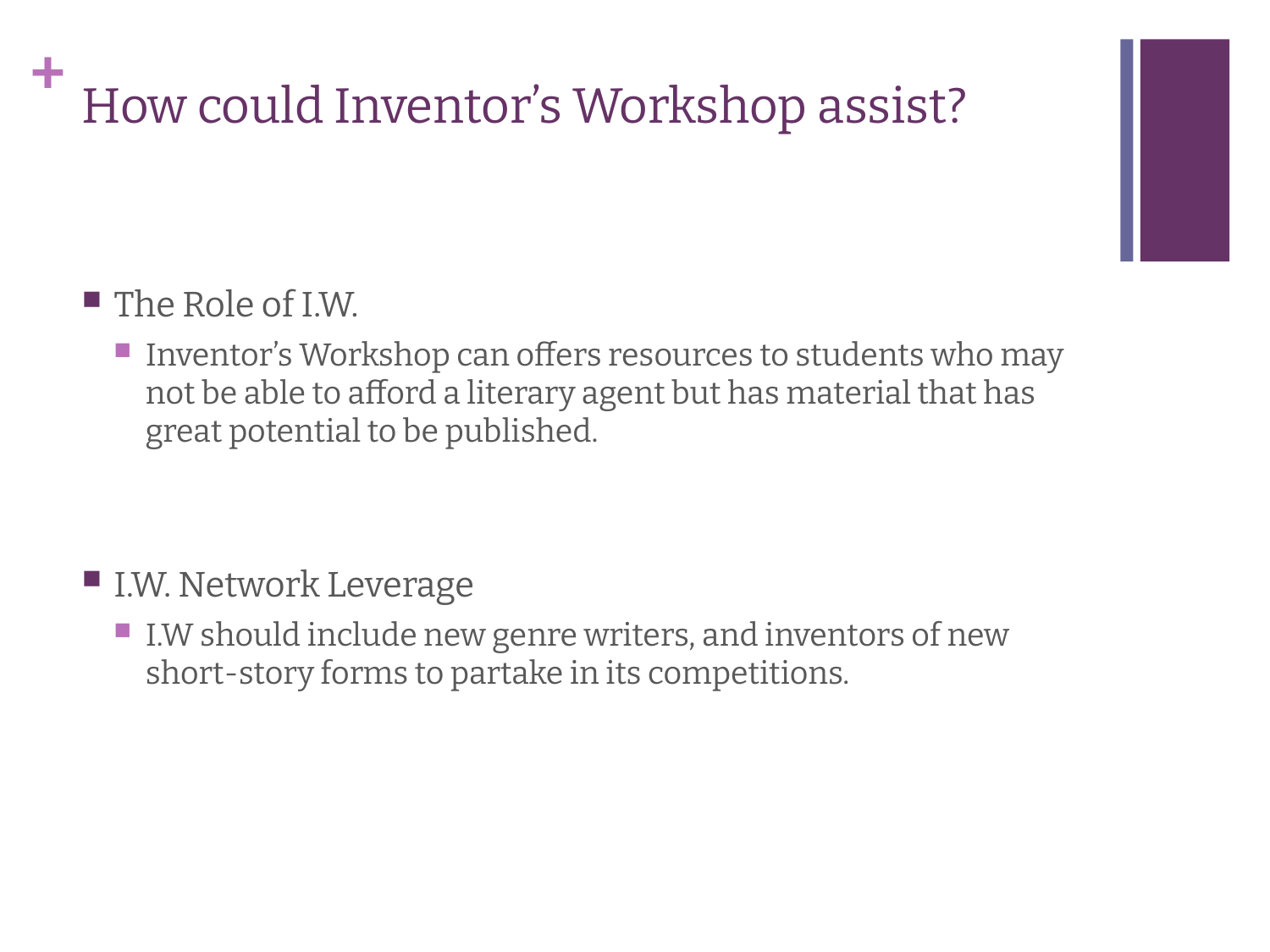

# How could Inventor’s Workshop assist?
The Role of I.W.
Inventor’s Workshop can offers resources to students who may not be able to afford a literary agent but has material that has great potential to be published.

I.W. Network Leverage
I.W should include new genre writers, and inventors of new short-story forms to partake in its competitions.